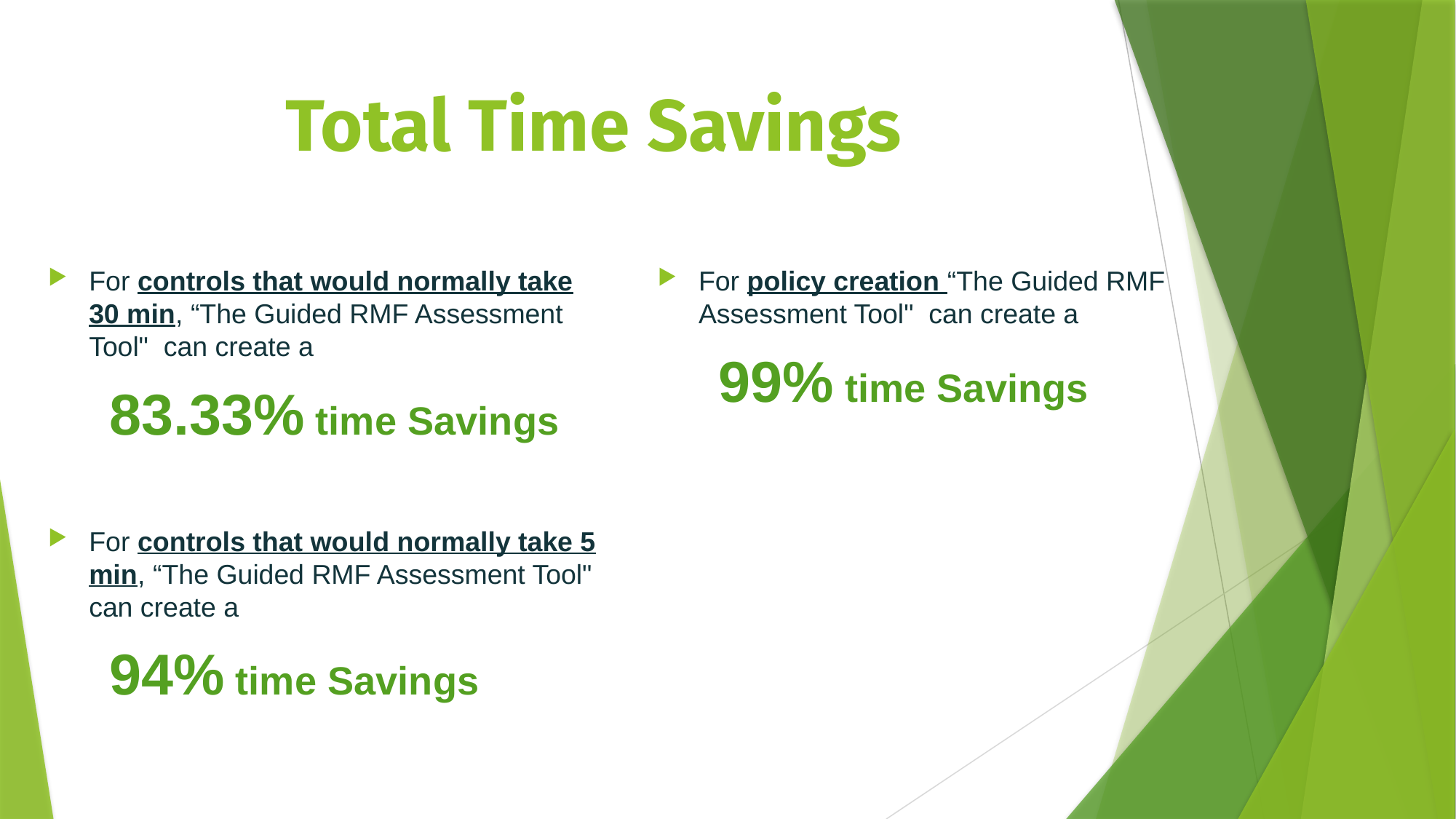

# Total Time Savings
For controls that would normally take 30 min, “The Guided RMF Assessment Tool"  can create a
 83.33% time Savings

For controls that would normally take 5 min, “The Guided RMF Assessment Tool"  can create a
 94% time Savings

For policy creation “The Guided RMF Assessment Tool"  can create a
 99% time Savings